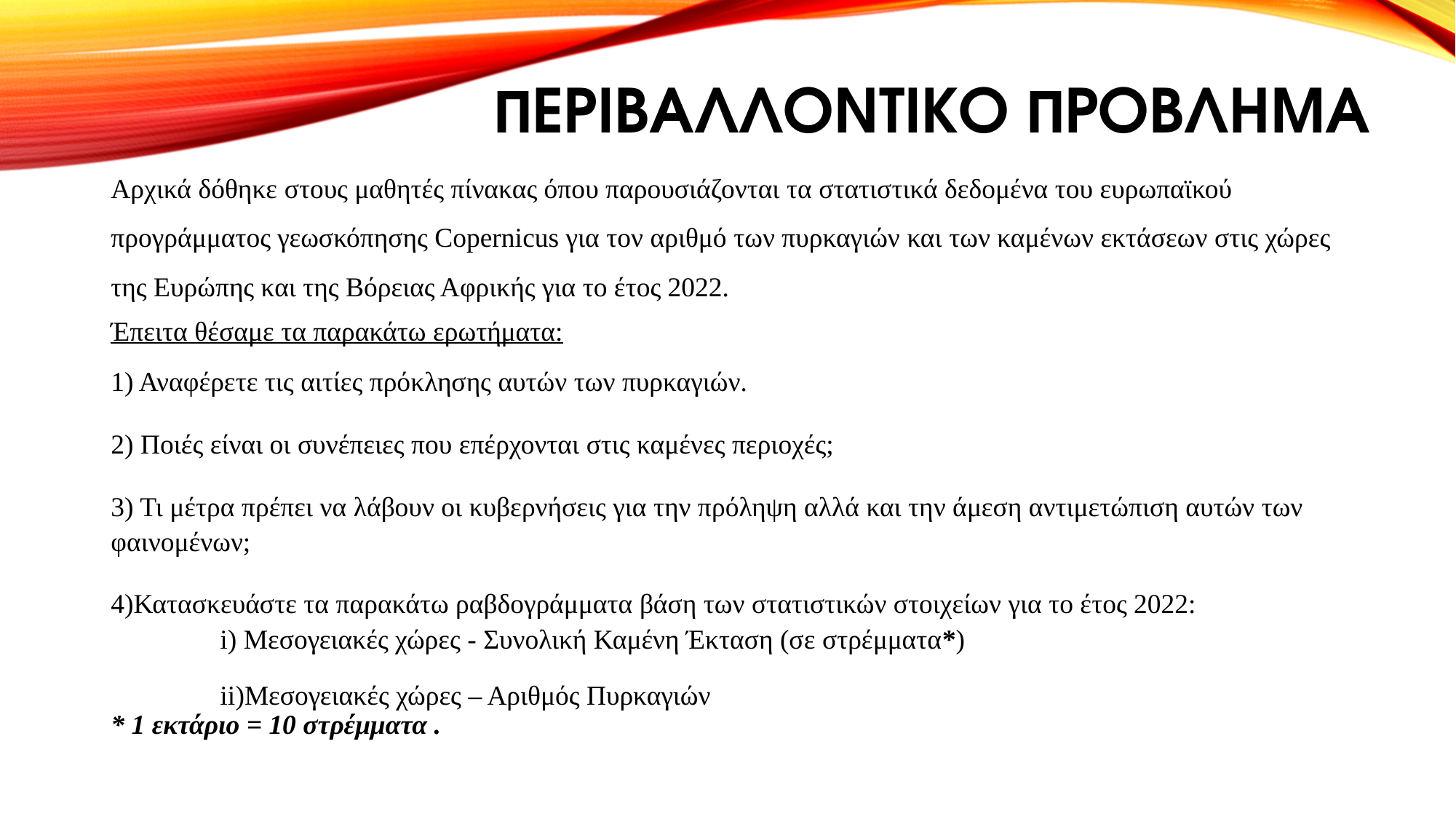

# ΠΕΡΙΒΑΛΛΟΝΤΙΚΟ ΠΡΟΒΛΗΜΑ
Αρχικά δόθηκε στους μαθητές πίνακας όπου παρουσιάζονται τα στατιστικά δεδομένα του ευρωπαϊκού προγράμματος γεωσκόπησης Copernicus για τον αριθμό των πυρκαγιών και των καμένων εκτάσεων στις χώρες της Ευρώπης και της Βόρειας Αφρικής για το έτος 2022.
Έπειτα θέσαμε τα παρακάτω ερωτήματα:
1) Αναφέρετε τις αιτίες πρόκλησης αυτών των πυρκαγιών.
2) Ποιές είναι οι συνέπειες που επέρχονται στις καμένες περιοχές;
3) Τι μέτρα πρέπει να λάβουν οι κυβερνήσεις για την πρόληψη αλλά και την άμεση αντιμετώπιση αυτών των φαινομένων;
4)Κατασκευάστε τα παρακάτω ραβδογράμματα βάση των στατιστικών στοιχείων για το έτος 2022:
	i) Μεσογειακές χώρες - Συνολική Καμένη Έκταση (σε στρέμματα*)
	ii)Μεσογειακές χώρες – Αριθμός Πυρκαγιών
* 1 εκτάριο = 10 στρέμματα .